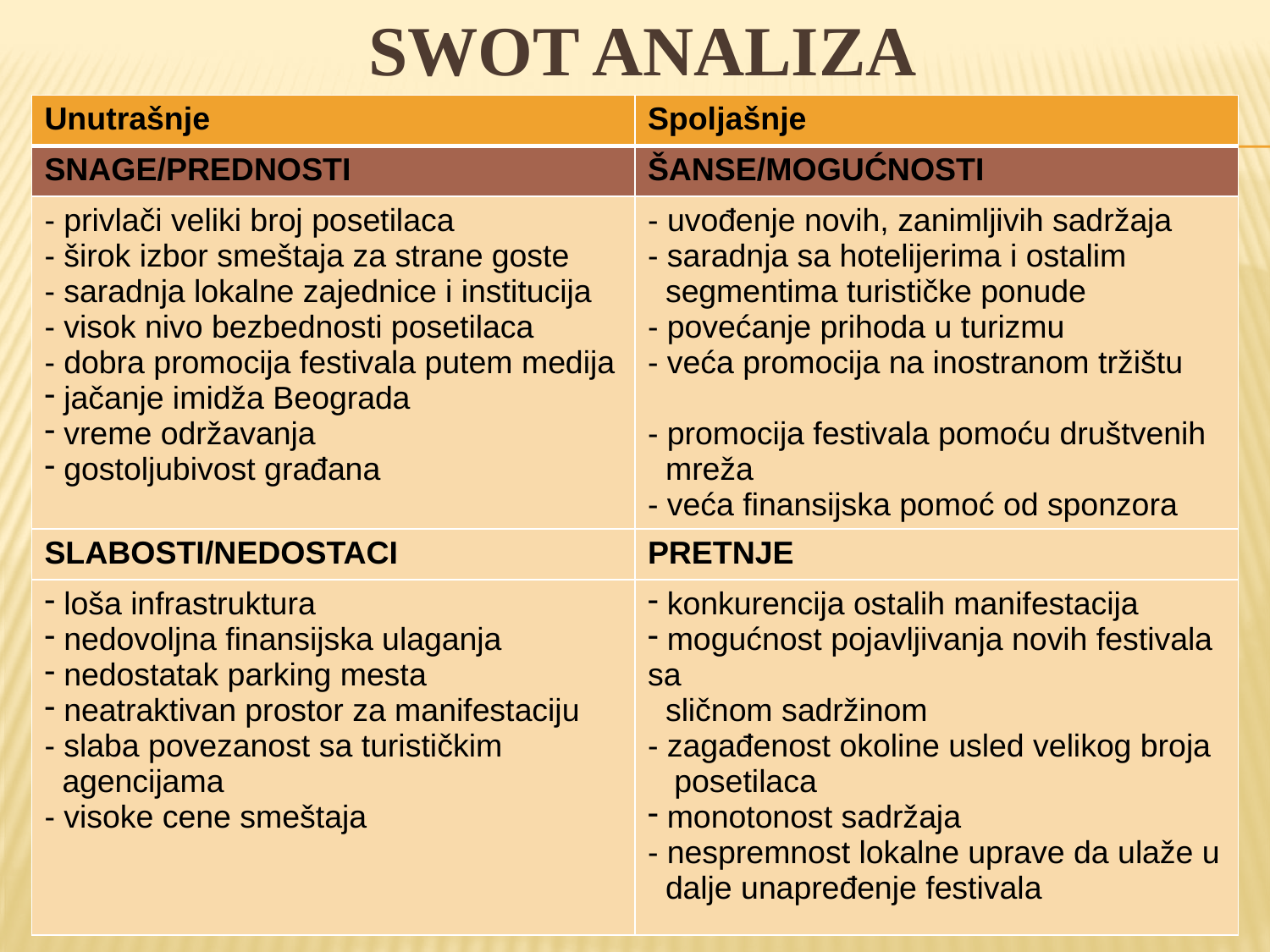

# Swot analiza
| Unutrašnje | Spoljašnje |
| --- | --- |
| SNAGE/PREDNOSTI | ŠANSE/MOGUĆNOSTI |
| - privlači veliki broj posetilaca - širok izbor smeštaja za strane goste - saradnja lokalne zajednice i institucija - visok nivo bezbednosti posetilaca - dobra promocija festivala putem medija jačanje imidža Beograda vreme održavanja gostoljubivost građana | - uvođenje novih, zanimljivih sadržaja - saradnja sa hotelijerima i ostalim segmentima turističke ponude - povećanje prihoda u turizmu - veća promocija na inostranom tržištu - promocija festivala pomoću društvenih mreža - veća finansijska pomoć od sponzora |
| SLABOSTI/NEDOSTACI | PRETNJE |
| loša infrastruktura nedovoljna finansijska ulaganja nedostatak parking mesta neatraktivan prostor za manifestaciju - slaba povezanost sa turističkim agencijama - visoke cene smeštaja | konkurencija ostalih manifestacija mogućnost pojavljivanja novih festivala sa sličnom sadržinom - zagađenost okoline usled velikog broja posetilaca monotonost sadržaja - nespremnost lokalne uprave da ulaže u dalje unapređenje festivala |